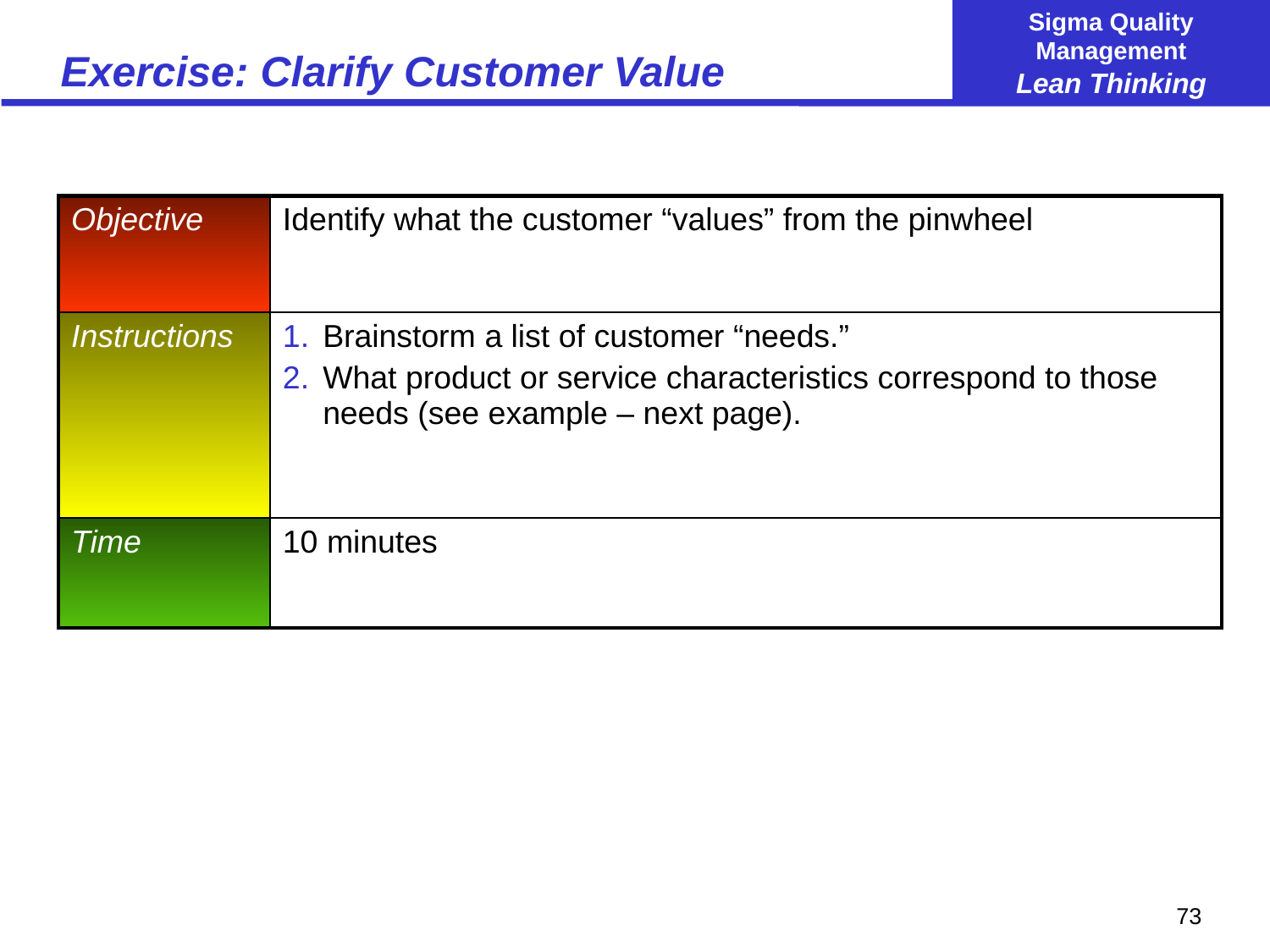

# Exercise: Clarify Customer Value
| Objective | Identify what the customer “values” from the pinwheel |
| --- | --- |
| Instructions | Brainstorm a list of customer “needs.” What product or service characteristics correspond to those needs (see example – next page). |
| Time | 10 minutes |